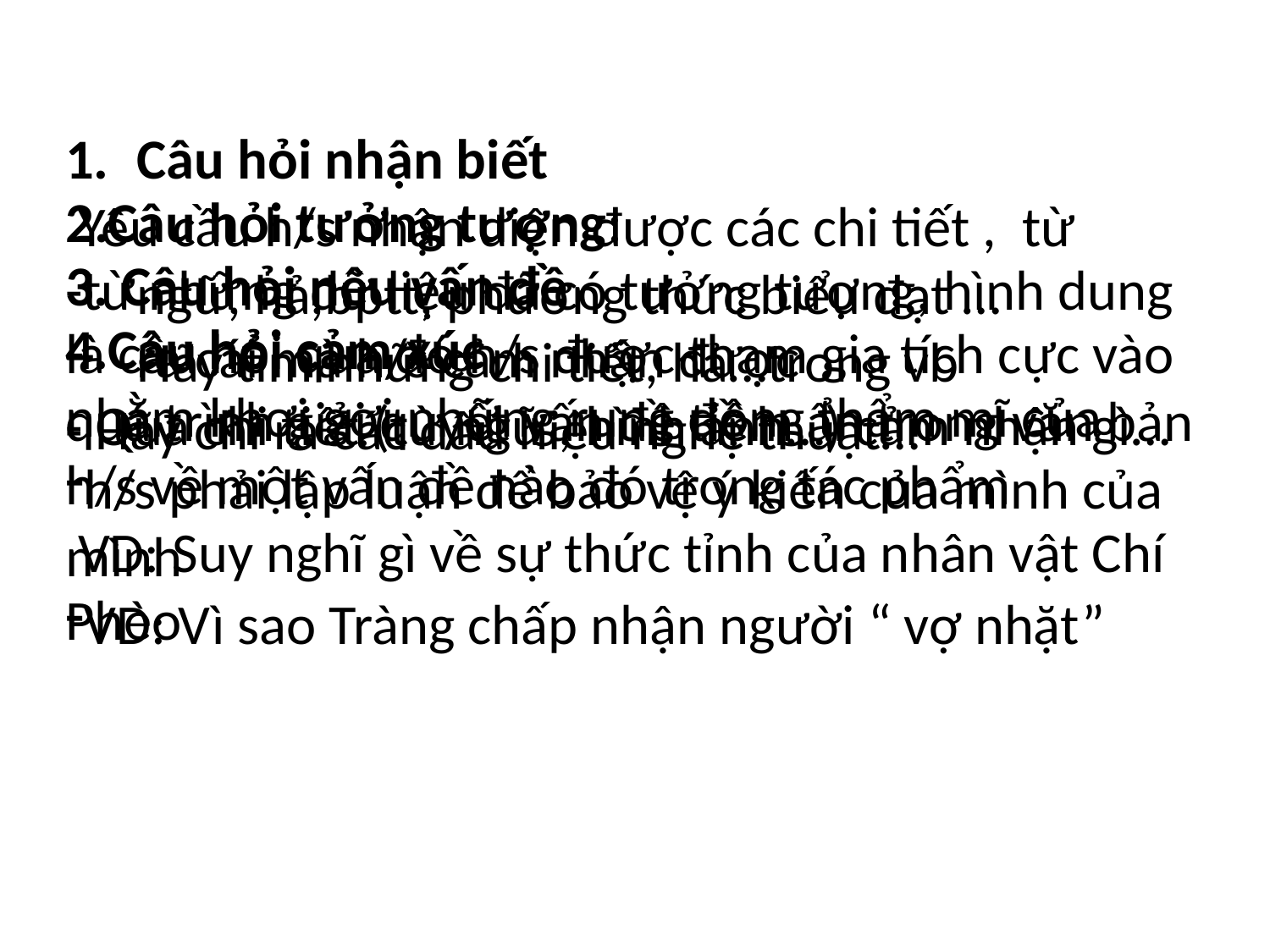

Câu hỏi nhận biết
 Yêu cầu h/s nhận diện được các chi tiết ,  từ ngữ, hả,bptt, phương thức biểu đạt …
Hãy tìm những chi tiết, hả…trong vb
- Hãy chỉ ra các dấu hiệu nghệ thuật…

2.Câu hỏi tưởng tượng:
-từ những dữ liệu đã có tưởng tượng, hình dung ra cái mà h/s cảm nhận được
- Qua chi tiêt (từ ngữ , hình ảnh…) cảm nhận gì…

3. Câu hỏi nêu vấn đề
là câu hỏi qua đó h/s được tham gia tích cực vào quá trình giải quyết vấn đề tiềm ẩn trong văn bản
h/s phải lập luận để bảo vệ ý kiến của mình của mình
VD: Vì sao Tràng chấp nhận người “ vợ nhặt”
4.Câu hỏi cảm xúc
nhằm khơi gợi những rung động thẩm mĩ của h/s về một vấn đề nào đó trong tác phẩm
 VD: Suy nghĩ gì về sự thức tỉnh của nhân vật Chí Phèo